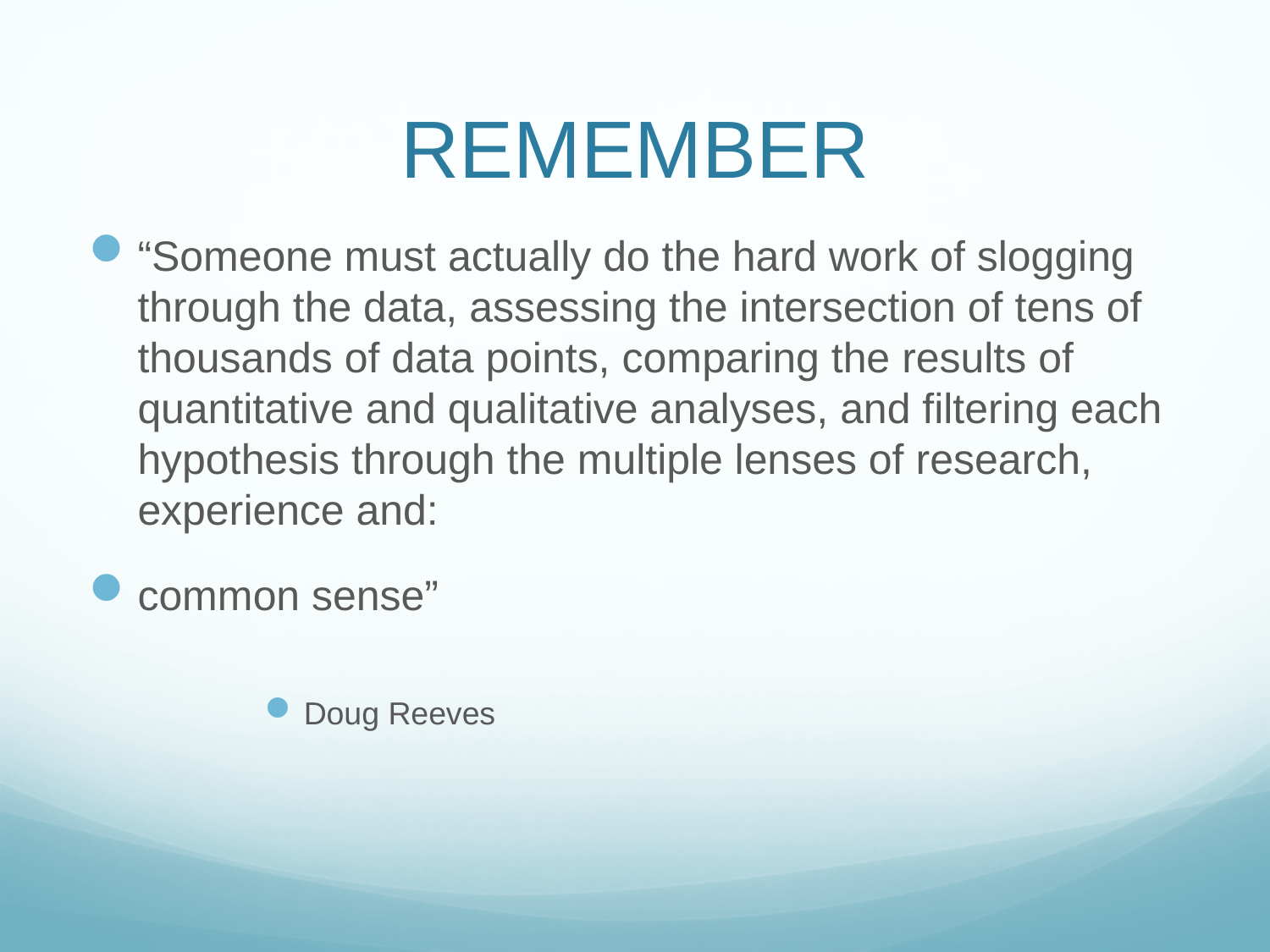

# REMEMBER
“Someone must actually do the hard work of slogging through the data, assessing the intersection of tens of thousands of data points, comparing the results of quantitative and qualitative analyses, and filtering each hypothesis through the multiple lenses of research, experience and:
common sense”

Doug Reeves